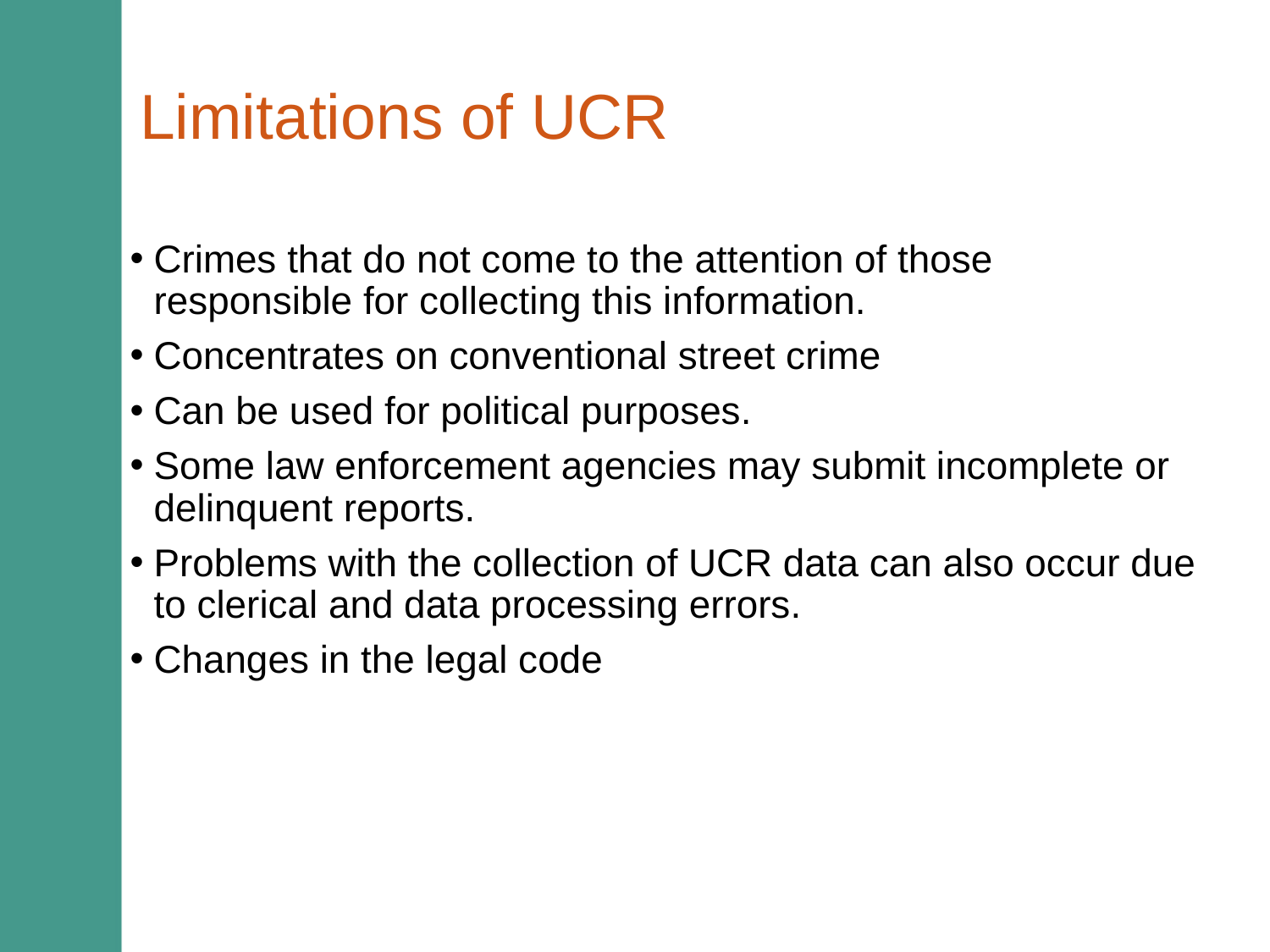

# Limitations of UCR
Crimes that do not come to the attention of those responsible for collecting this information.
Concentrates on conventional street crime
Can be used for political purposes.
Some law enforcement agencies may submit incomplete or delinquent reports.
Problems with the collection of UCR data can also occur due to clerical and data processing errors.
Changes in the legal code